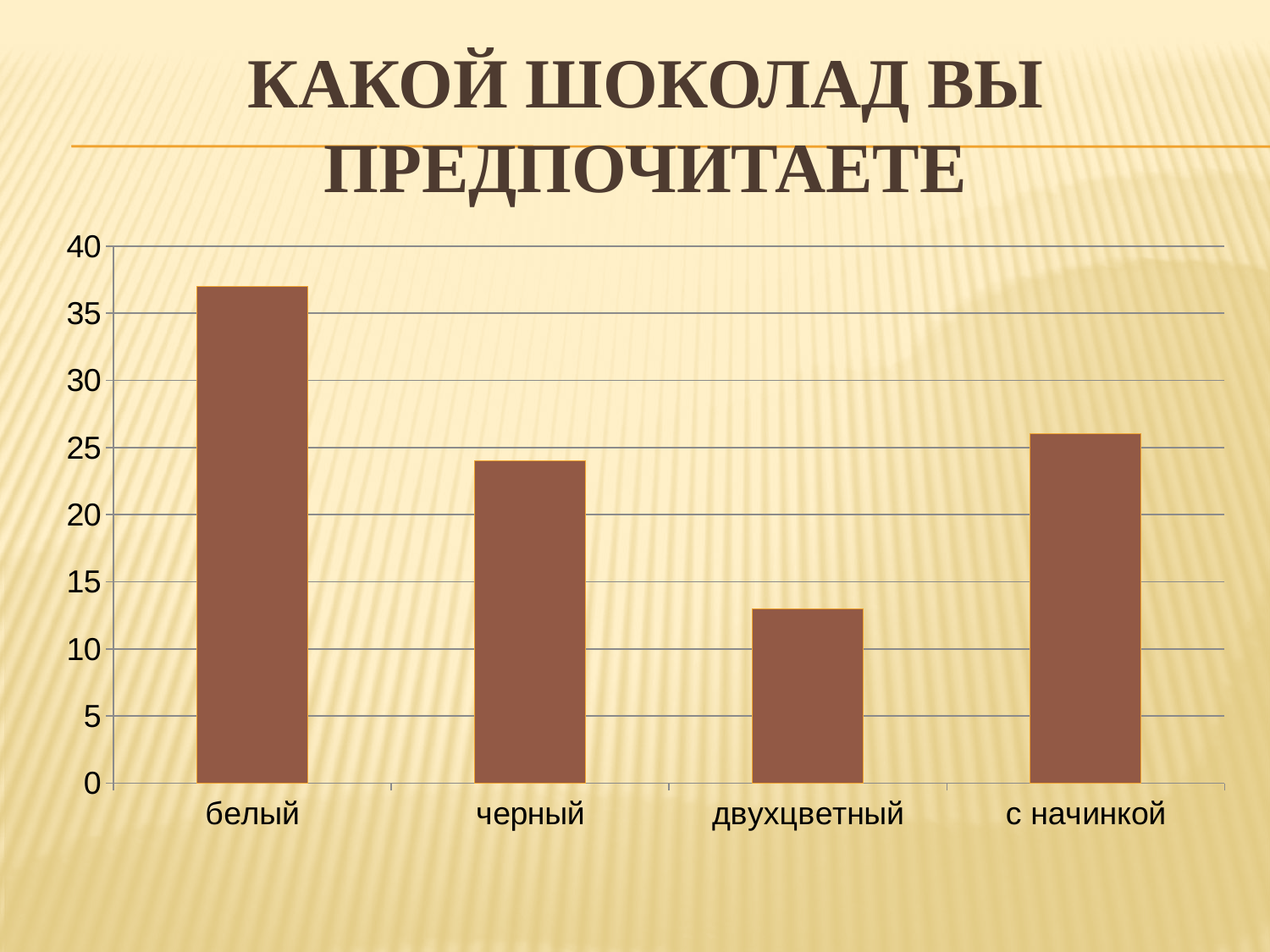

# Какой шоколад вы предпочитаете

### Chart

| Category | Ряд 1 | Ряд 2 |
|---|---|---|
| белый | 37.0 | None |
| черный | 24.0 | None |
| двухцветный | 13.0 | None |
| с начинкой | 26.0 | None |